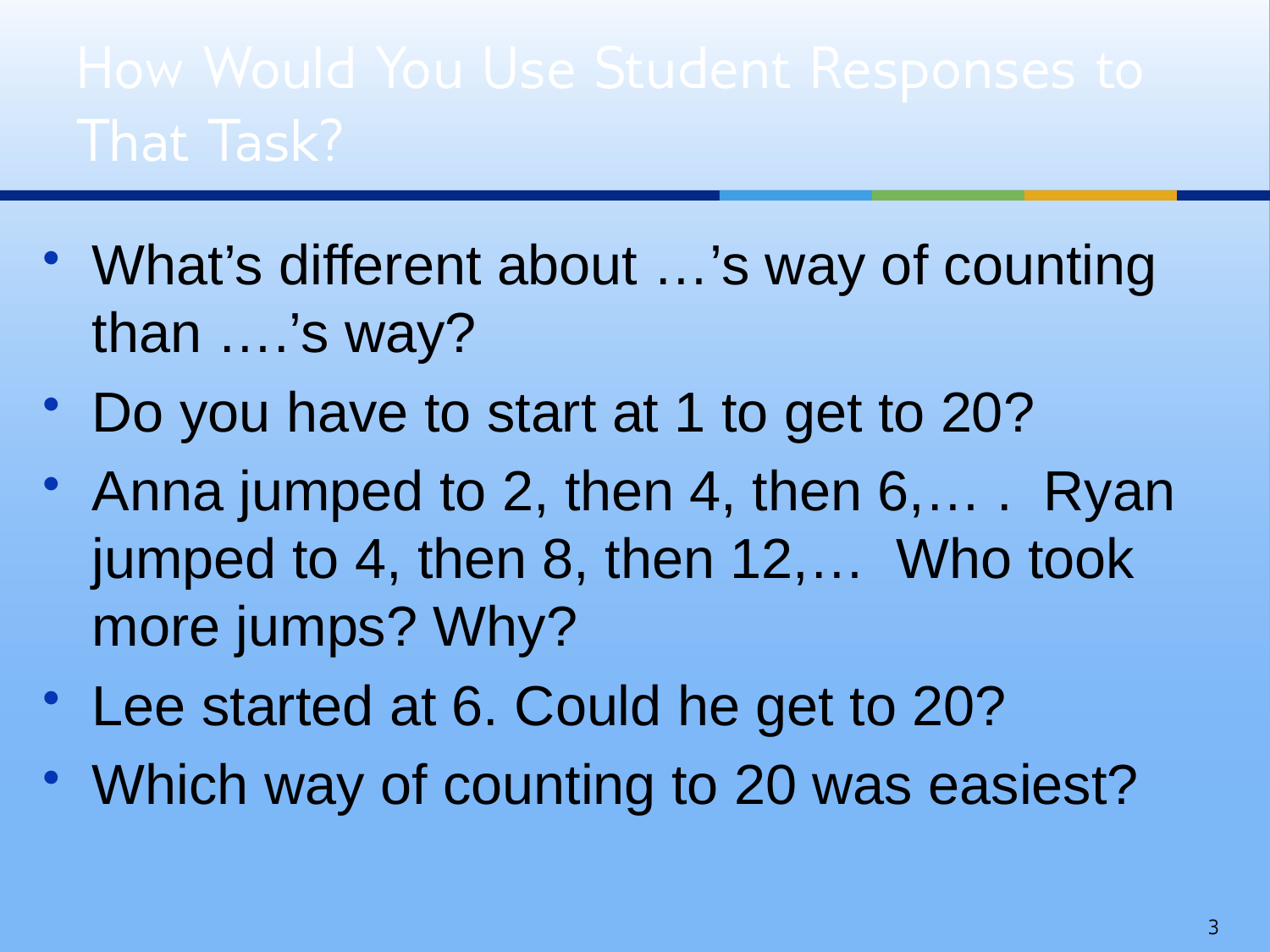

# How Would You Use Student Responses to That Task?
What’s different about …’s way of counting than ….’s way?
Do you have to start at 1 to get to 20?
Anna jumped to 2, then 4, then 6,… .  Ryan jumped to 4, then 8, then 12,…  Who took more jumps? Why?
Lee started at 6. Could he get to 20?
Which way of counting to 20 was easiest?

3